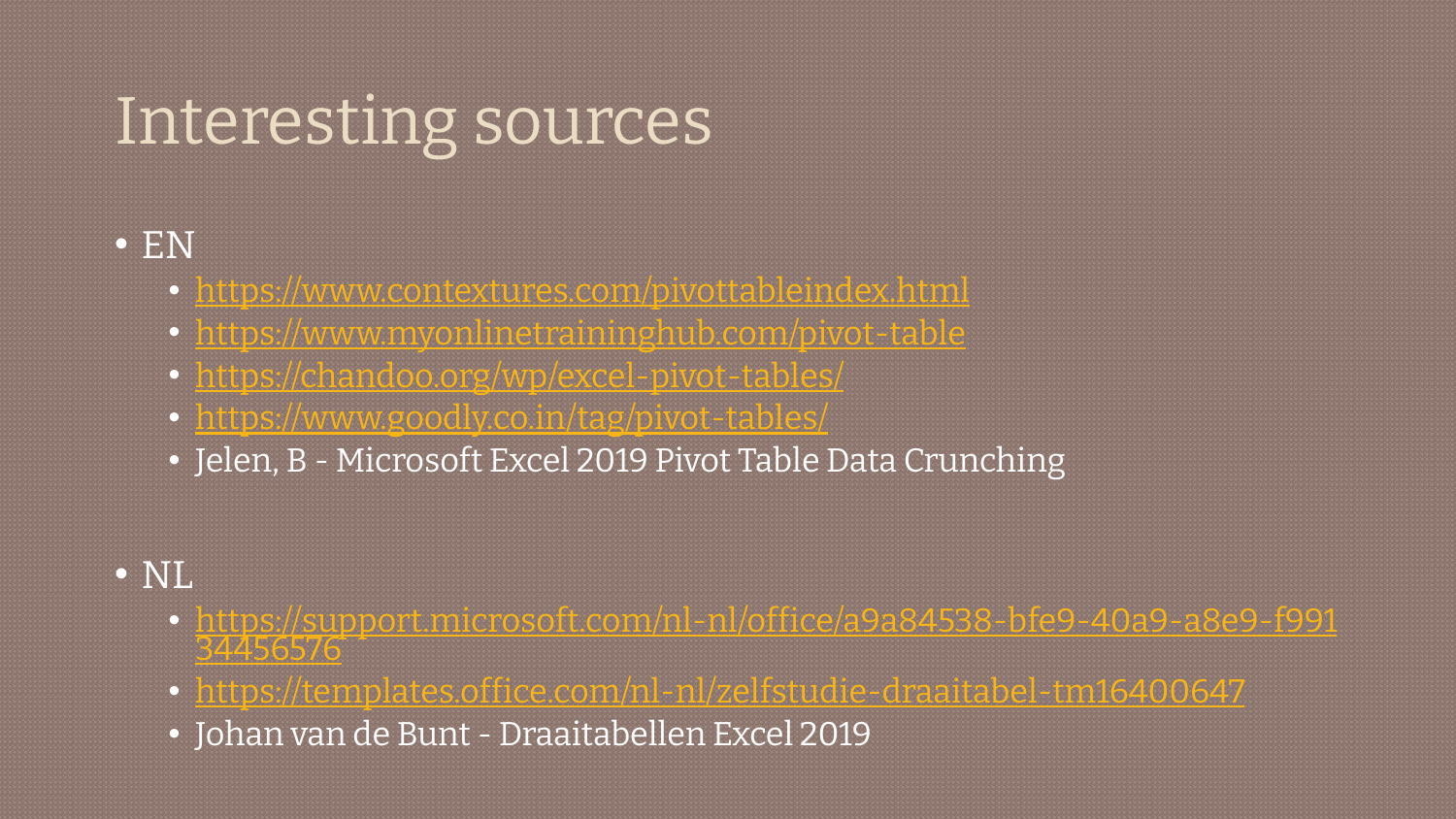

# Interesting sources
EN
https://www.contextures.com/pivottableindex.html
https://www.myonlinetraininghub.com/pivot-table
https://chandoo.org/wp/excel-pivot-tables/
https://www.goodly.co.in/tag/pivot-tables/
Jelen, B - Microsoft Excel 2019 Pivot Table Data Crunching

NL
https://support.microsoft.com/nl-nl/office/a9a84538-bfe9-40a9-a8e9-f99134456576
https://templates.office.com/nl-nl/zelfstudie-draaitabel-tm16400647
Johan van de Bunt - Draaitabellen Excel 2019